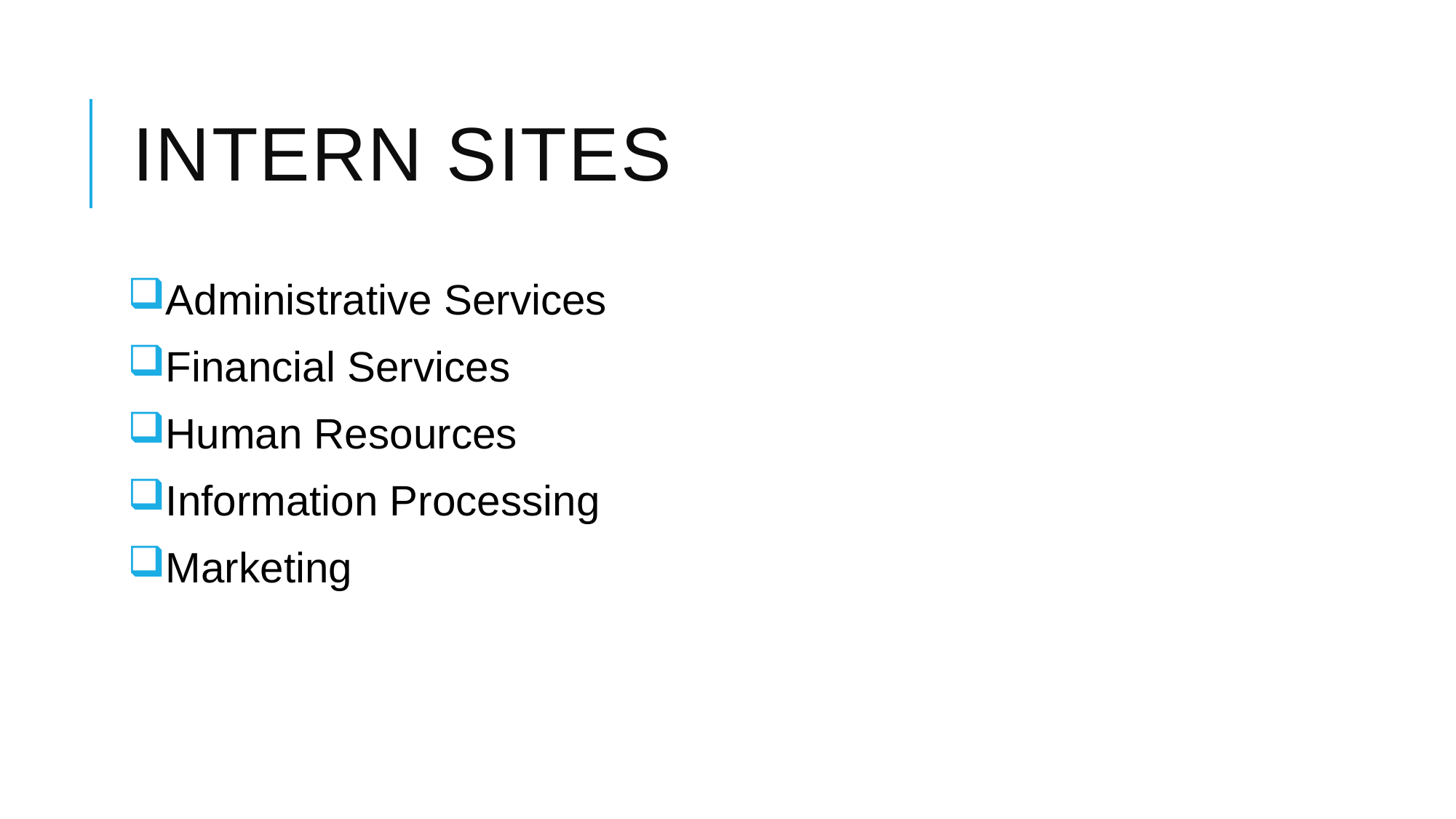

# Intern Sites
Administrative Services
Financial Services
Human Resources
Information Processing
Marketing